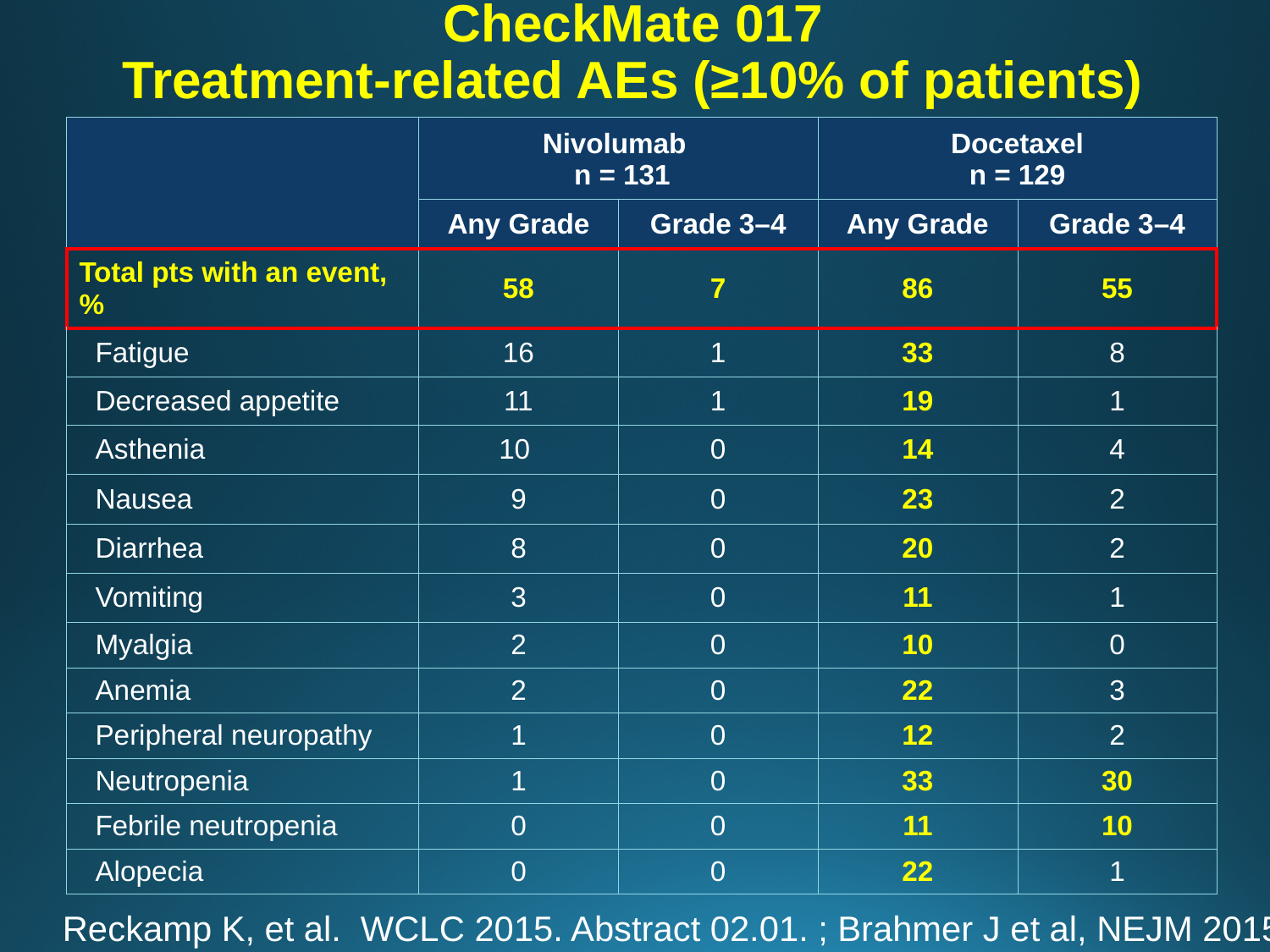

# CheckMate 017 Treatment-related AEs (≥10% of patients)
|  | Nivolumab n = 131 |  | Docetaxel n = 129 |  |
| --- | --- | --- | --- | --- |
|  | Any Grade | Grade 3–4 | Any Grade | Grade 3–4 |
| Total pts with an event, % | 58 | 7 | 86 | 55 |
| Fatigue | 16 | 1 | 33 | 8 |
| Decreased appetite | 11 | 1 | 19 | 1 |
| Asthenia | 10 | 0 | 14 | 4 |
| Nausea | 9 | 0 | 23 | 2 |
| Diarrhea | 8 | 0 | 20 | 2 |
| Vomiting | 3 | 0 | 11 | 1 |
| Myalgia | 2 | 0 | 10 | 0 |
| Anemia | 2 | 0 | 22 | 3 |
| Peripheral neuropathy | 1 | 0 | 12 | 2 |
| Neutropenia | 1 | 0 | 33 | 30 |
| Febrile neutropenia | 0 | 0 | 11 | 10 |
| Alopecia | 0 | 0 | 22 | 1 |
Reckamp K, et al.  WCLC 2015. Abstract 02.01. ; Brahmer J et al, NEJM 2015